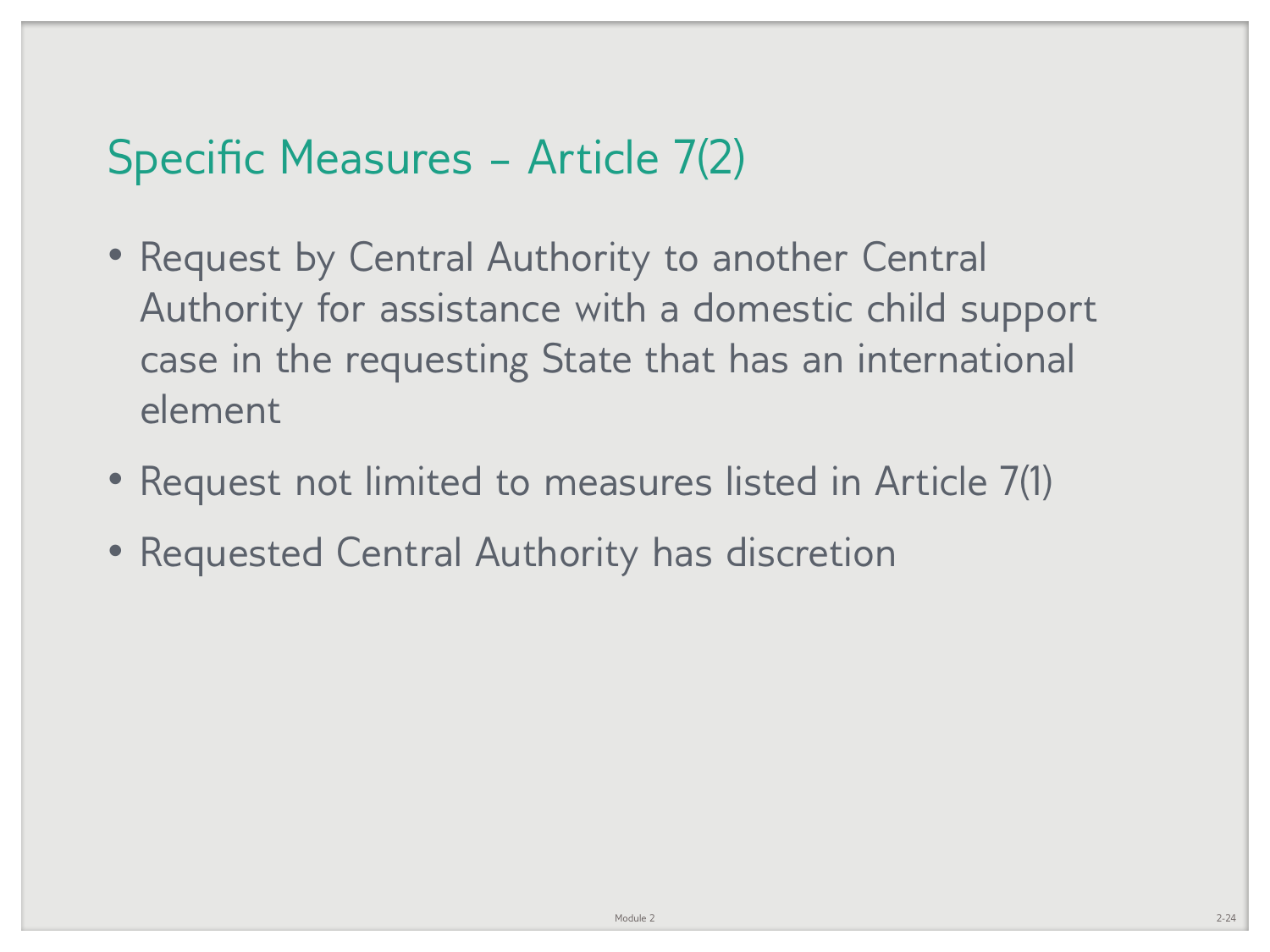

# Specific Measures – Article 7(2)
Request by Central Authority to another Central Authority for assistance with a domestic child support case in the requesting State that has an international element
Request not limited to measures listed in Article 7(1)
Requested Central Authority has discretion
Module 2
2-24